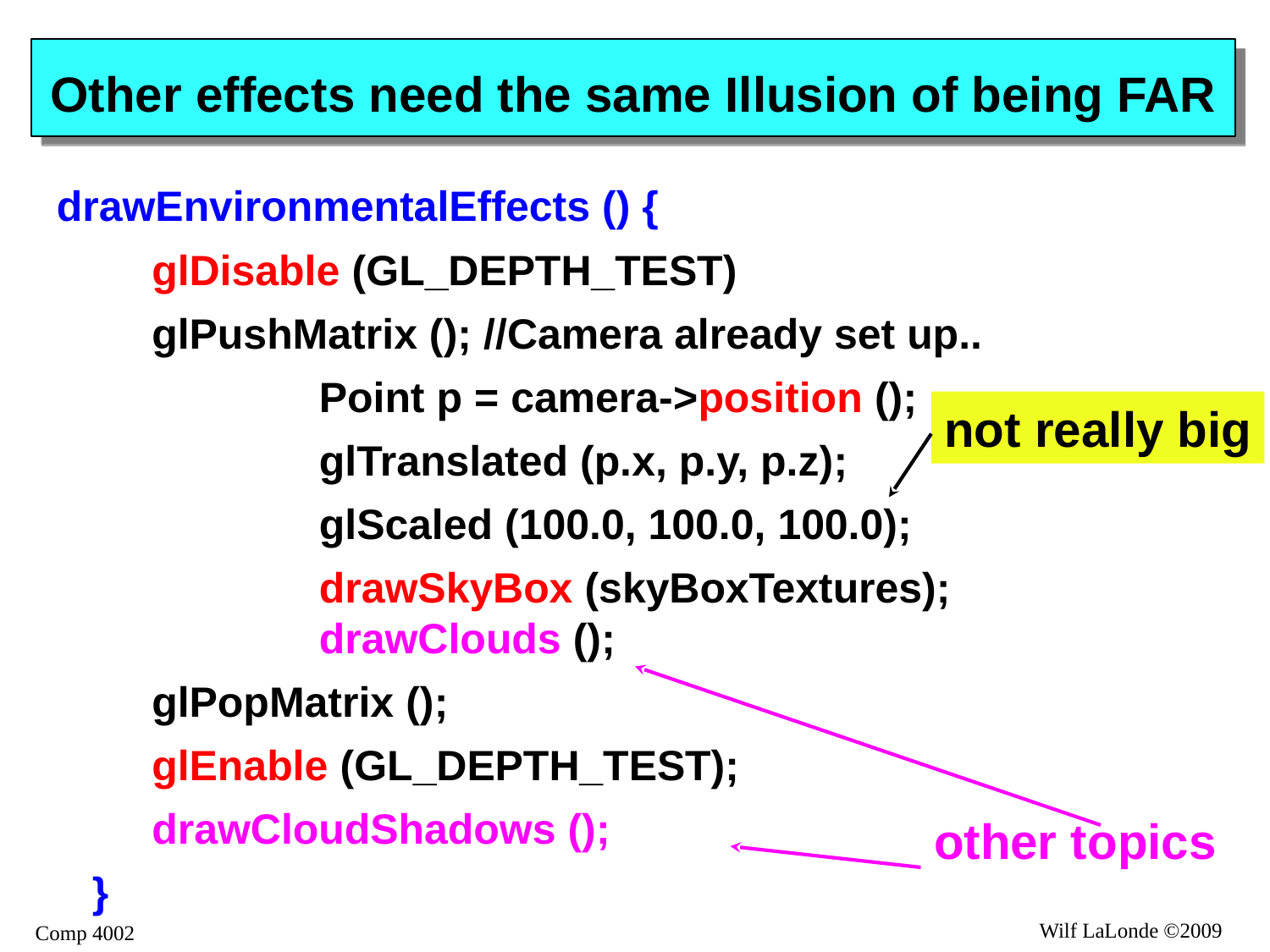

# Other effects need the same Illusion of being FAR
drawEnvironmentalEffects () {
glDisable (GL_DEPTH_TEST)
glPushMatrix (); //Camera already set up..
		Point p = camera->position ();
		glTranslated (p.x, p.y, p.z);
		glScaled (100.0, 100.0, 100.0);
		drawSkyBox (skyBoxTextures);
	drawClouds ();
glPopMatrix ();
glEnable (GL_DEPTH_TEST);
drawCloudShadows ();
   }
not really big

other topics